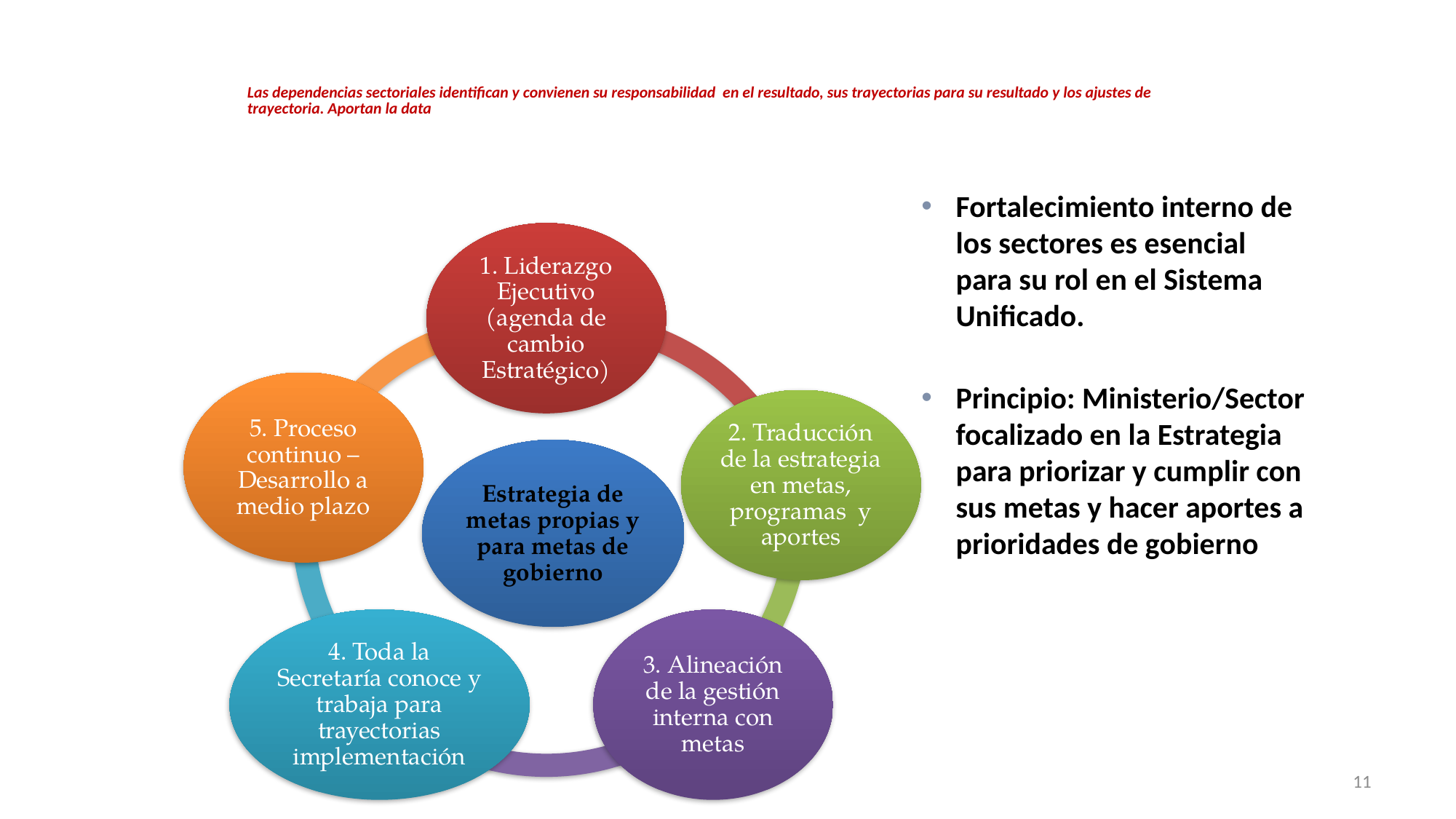

# Las dependencias sectoriales identifican y convienen su responsabilidad  en el resultado, sus trayectorias para su resultado y los ajustes de trayectoria. Aportan la data
Fortalecimiento interno de los sectores es esencial para su rol en el Sistema Unificado.

Principio: Ministerio/Sector focalizado en la Estrategia para priorizar y cumplir con sus metas y hacer aportes a prioridades de gobierno

Estrategia de metas propias y para metas de gobierno
1. Liderazgo Ejecutivo (agenda de cambio Estratégico)
2. Traducción de la estrategia en metas, programas  y aportes
3. Alineación de la gestión interna con metas
4. Toda la Secretaría conoce y trabaja para trayectorias implementación
5. Proceso continuo – Desarrollo a medio plazo
11